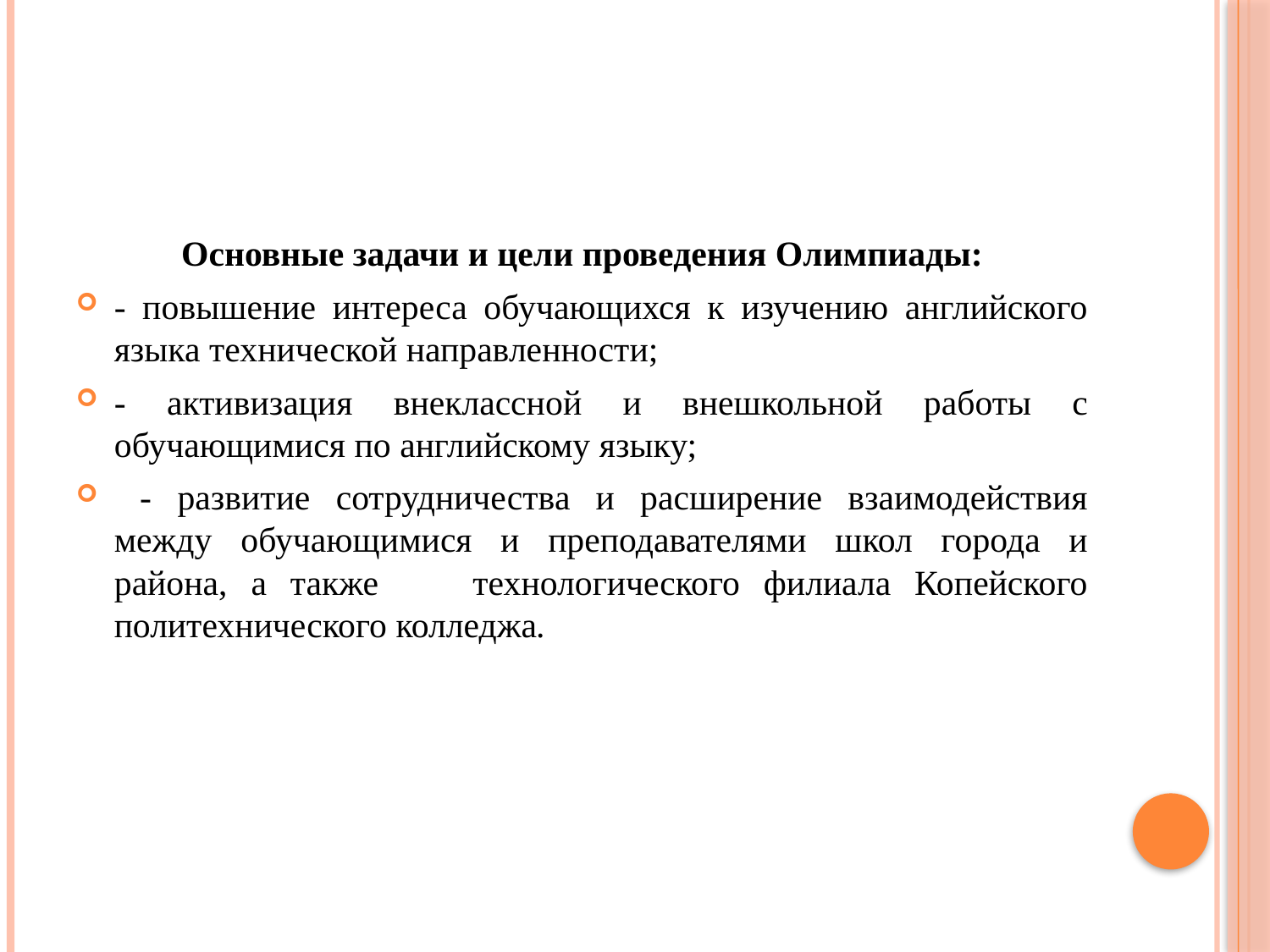

#

Основные задачи и цели проведения Олимпиады:
- повышение интереса обучающихся к изучению английского языка технической направленности;
- активизация внеклассной и внешкольной работы с обучающимися по английскому языку;
 - развитие сотрудничества и расширение взаимодействия между обучающимися и преподавателями школ города и района, а также    технологического филиала Копейского политехнического колледжа.